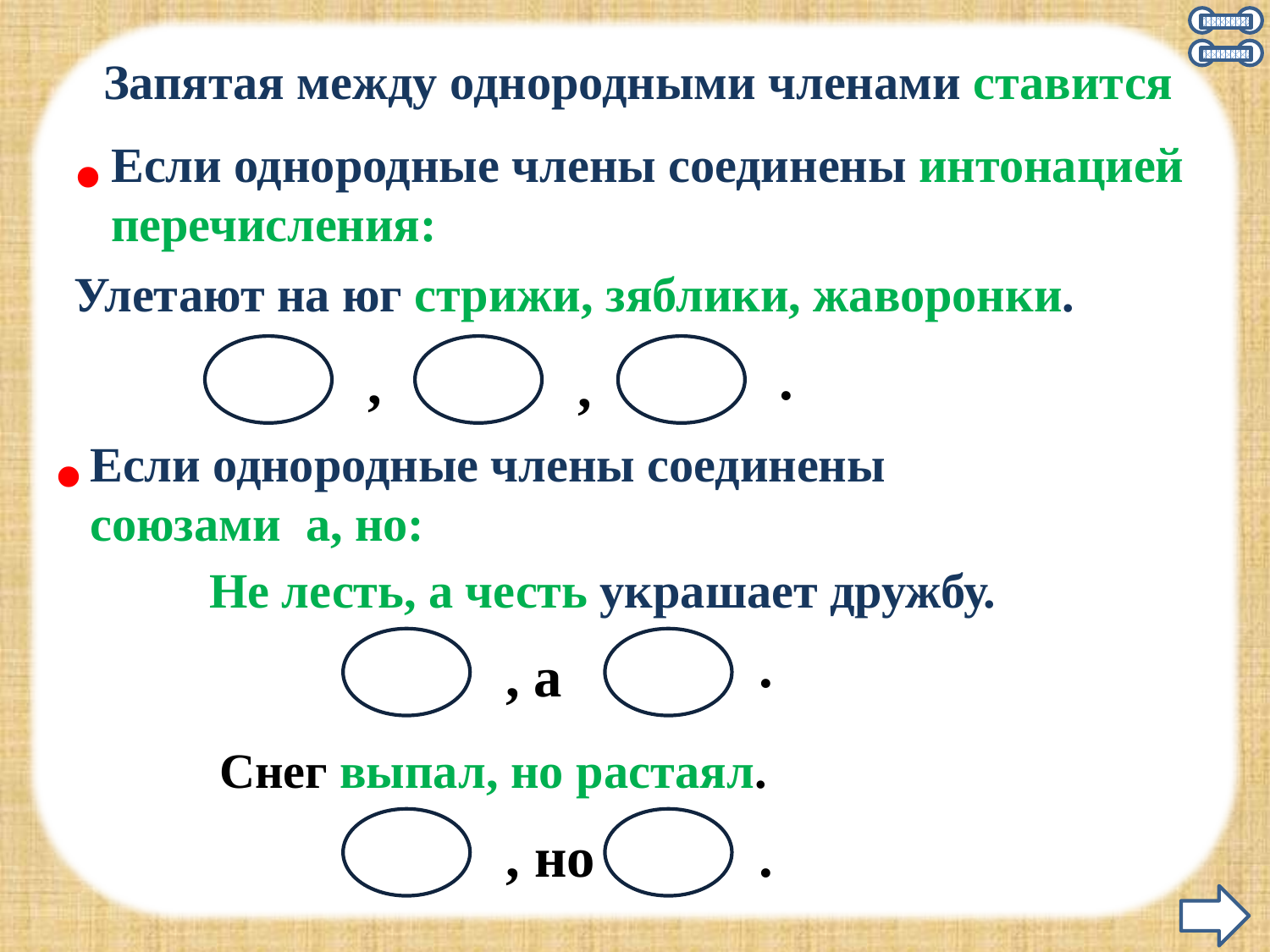

Запятая между однородными членами ставится
·
Если однородные члены соединены интонацией
перечисления:
Улетают на юг стрижи, зяблики, жаворонки.

.
,
,
·
Если однородные члены соединены
союзами  а, но:
Не лесть, а честь украшает дружбу.
.

, а
Снег выпал, но растаял.

, но
.